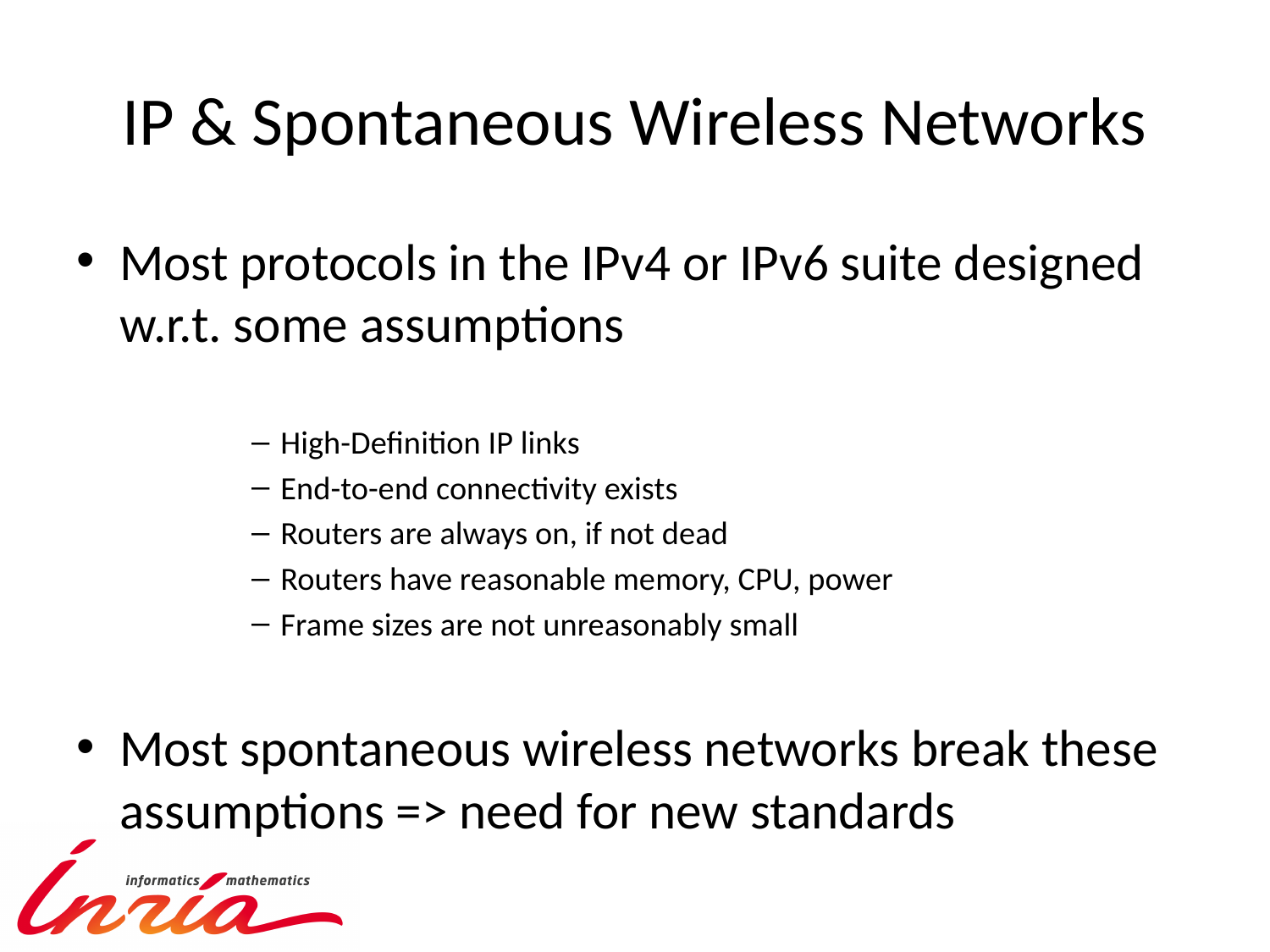

# IP & Spontaneous Wireless Networks
Most protocols in the IPv4 or IPv6 suite designed w.r.t. some assumptions

High-Definition IP links
End-to-end connectivity exists
Routers are always on, if not dead
Routers have reasonable memory, CPU, power
Frame sizes are not unreasonably small

Most spontaneous wireless networks break these assumptions => need for new standards